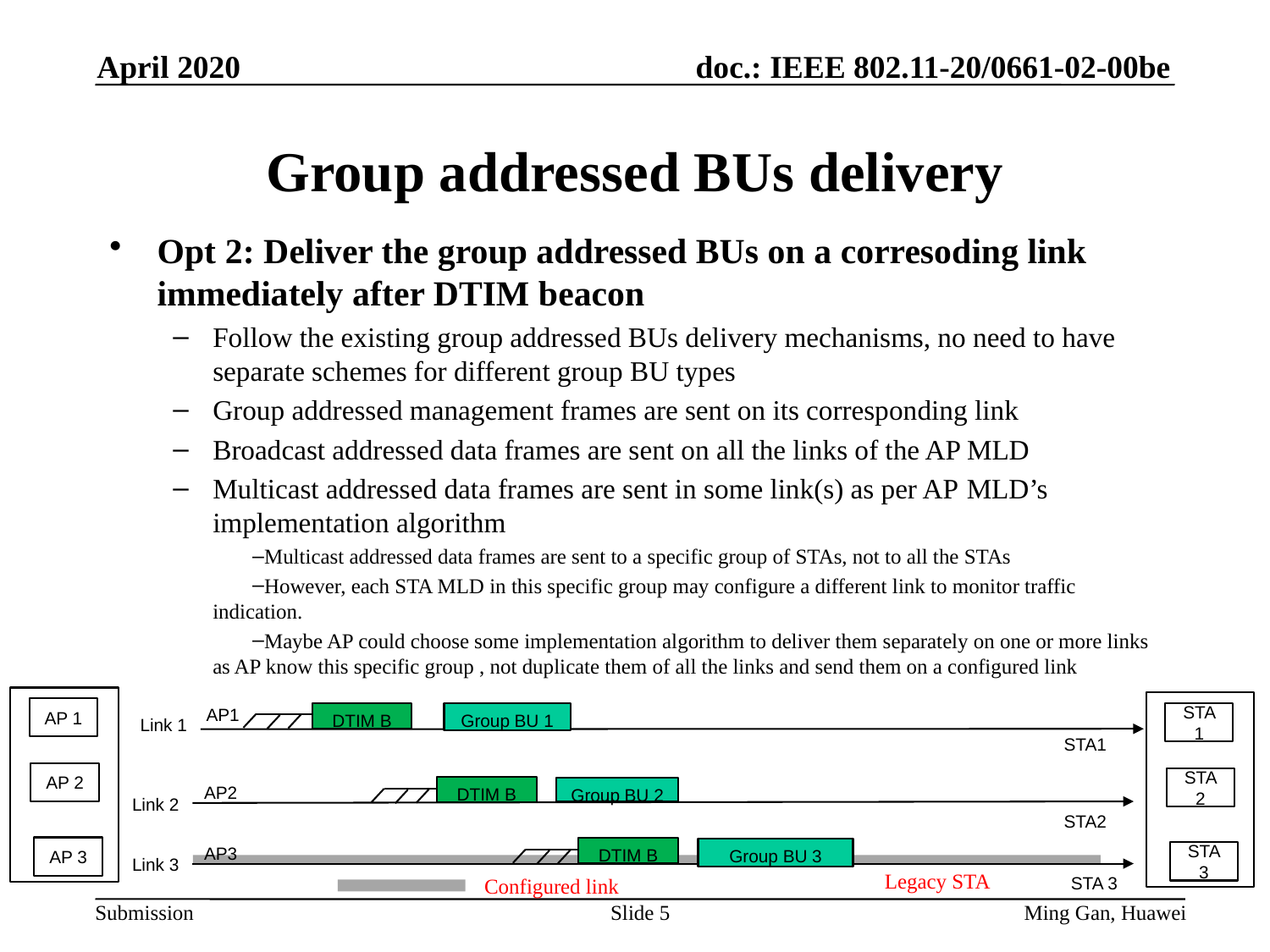

April 2020
# Group addressed BUs delivery
Opt 2: Deliver the group addressed BUs on a corresoding link immediately after DTIM beacon
Follow the existing group addressed BUs delivery mechanisms, no need to have separate schemes for different group BU types
Group addressed management frames are sent on its corresponding link
Broadcast addressed data frames are sent on all the links of the AP MLD
Multicast addressed data frames are sent in some link(s) as per AP MLD’s implementation algorithm
Multicast addressed data frames are sent to a specific group of STAs, not to all the STAs
However, each STA MLD in this specific group may configure a different link to monitor traffic indication.
Maybe AP could choose some implementation algorithm to deliver them separately on one or more links as AP know this specific group , not duplicate them of all the links and send them on a configured link

AP1
AP 1
DTIM B
Group BU 1
STA 1
Link 1
STA1
AP 2
STA 2
AP2
DTIM B
Group BU 2
Link 2
STA2
AP3
AP 3
DTIM B
Group BU 3
STA 3
Link 3

STA 3
Configured link

Legacy STA
Slide 5
Ming Gan, Huawei